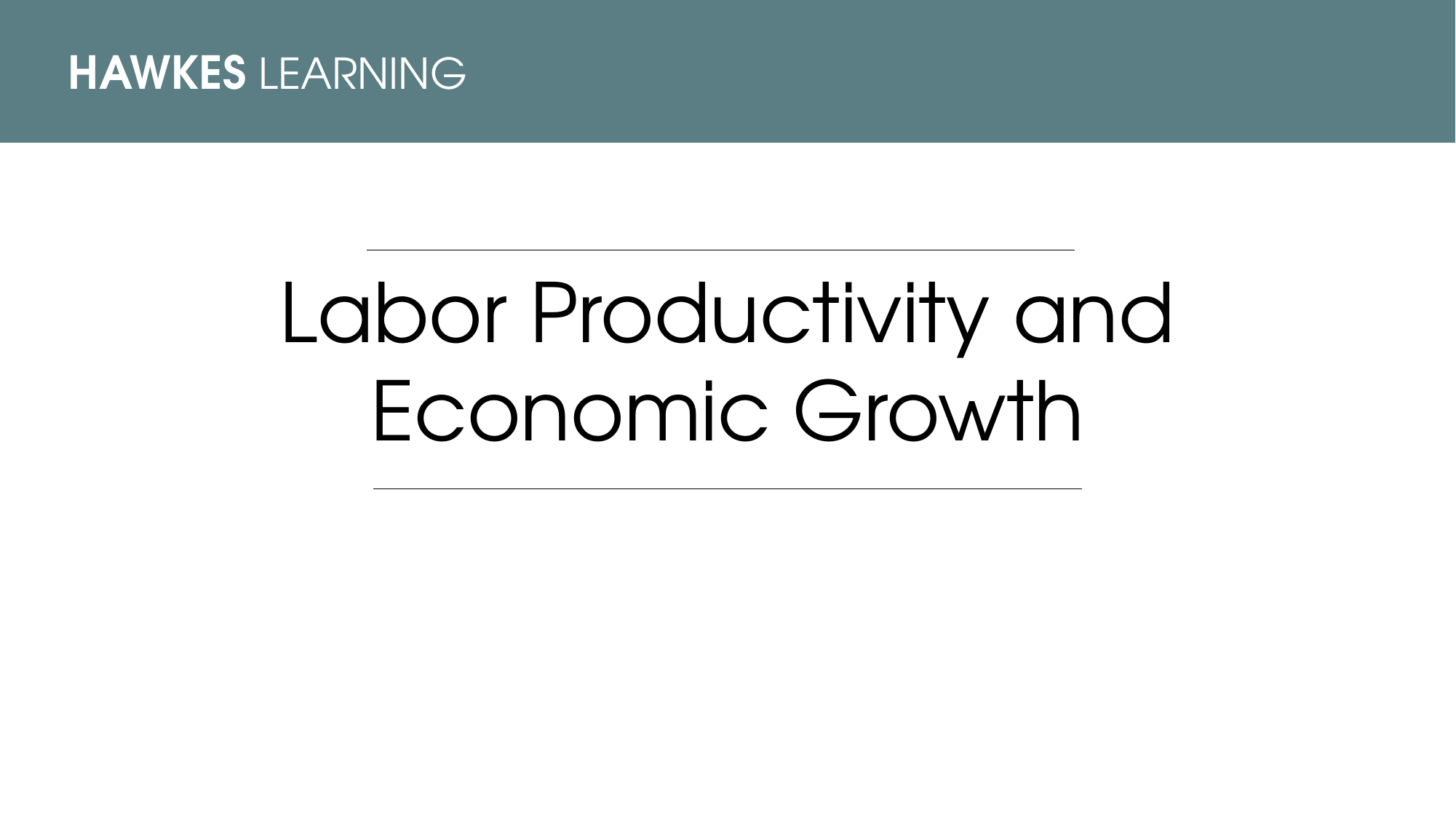

HAWKES LEARNING
Labor Productivity and Economic Growth